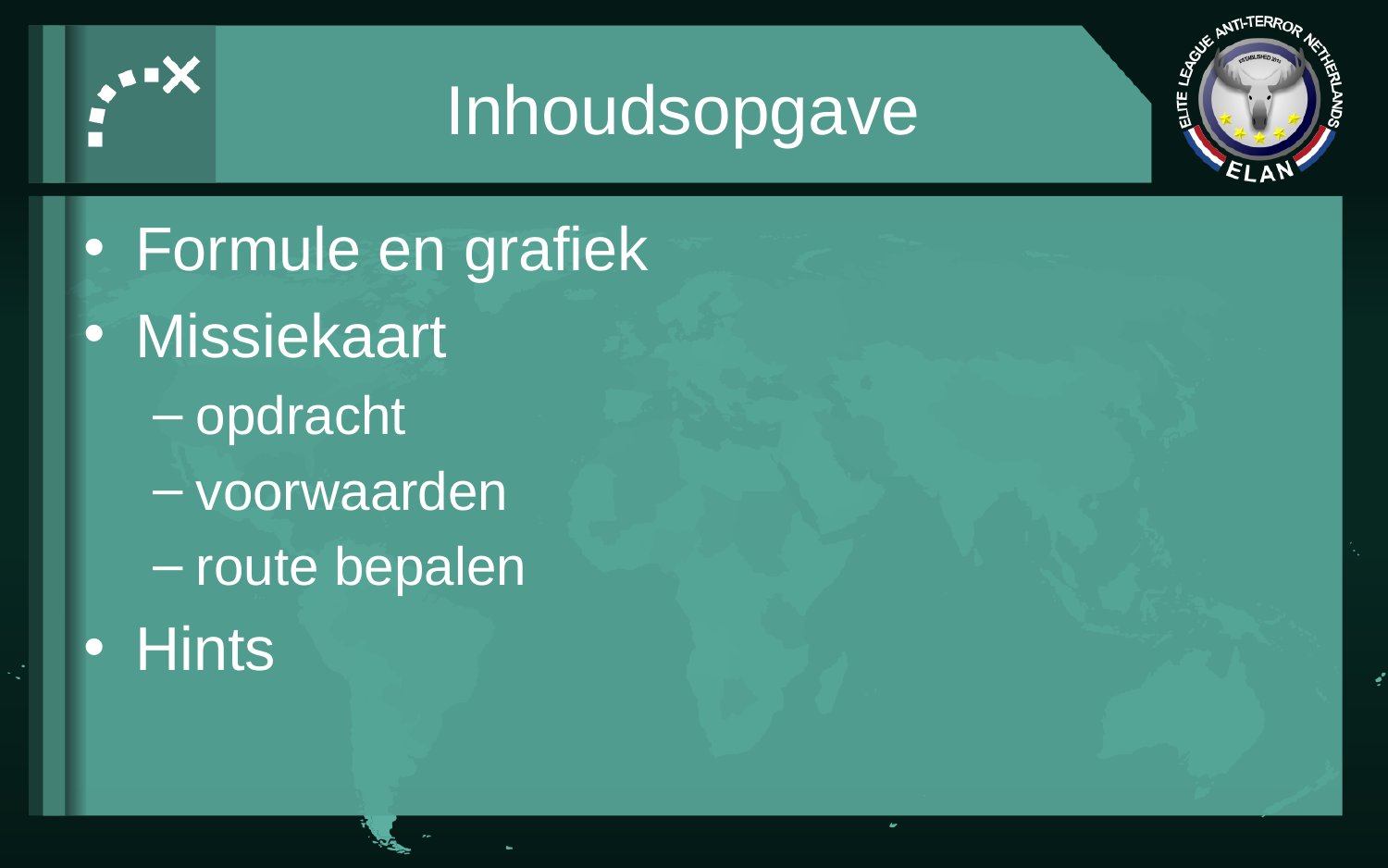

# Inhoudsopgave
Formule en grafiek
Missiekaart
opdracht
voorwaarden
route bepalen
Hints